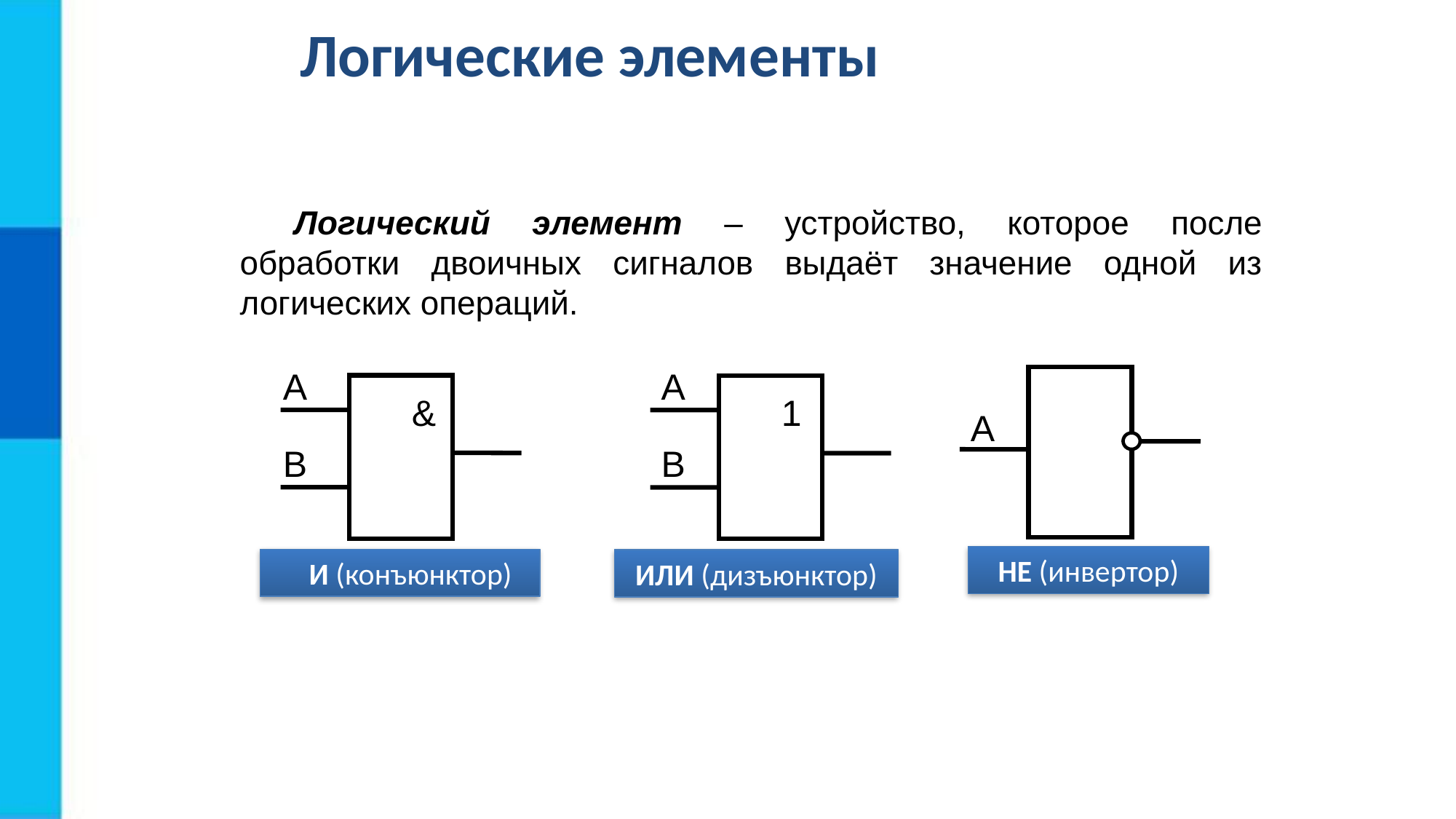

Логические элементы
Логический элемент – устройство, которое после обработки двоичных сигналов выдаёт значение одной из логических операций.
А

&

В

   И (конъюнктор)
А

1

В

ИЛИ (дизъюнктор)

А

НЕ (инвертор)